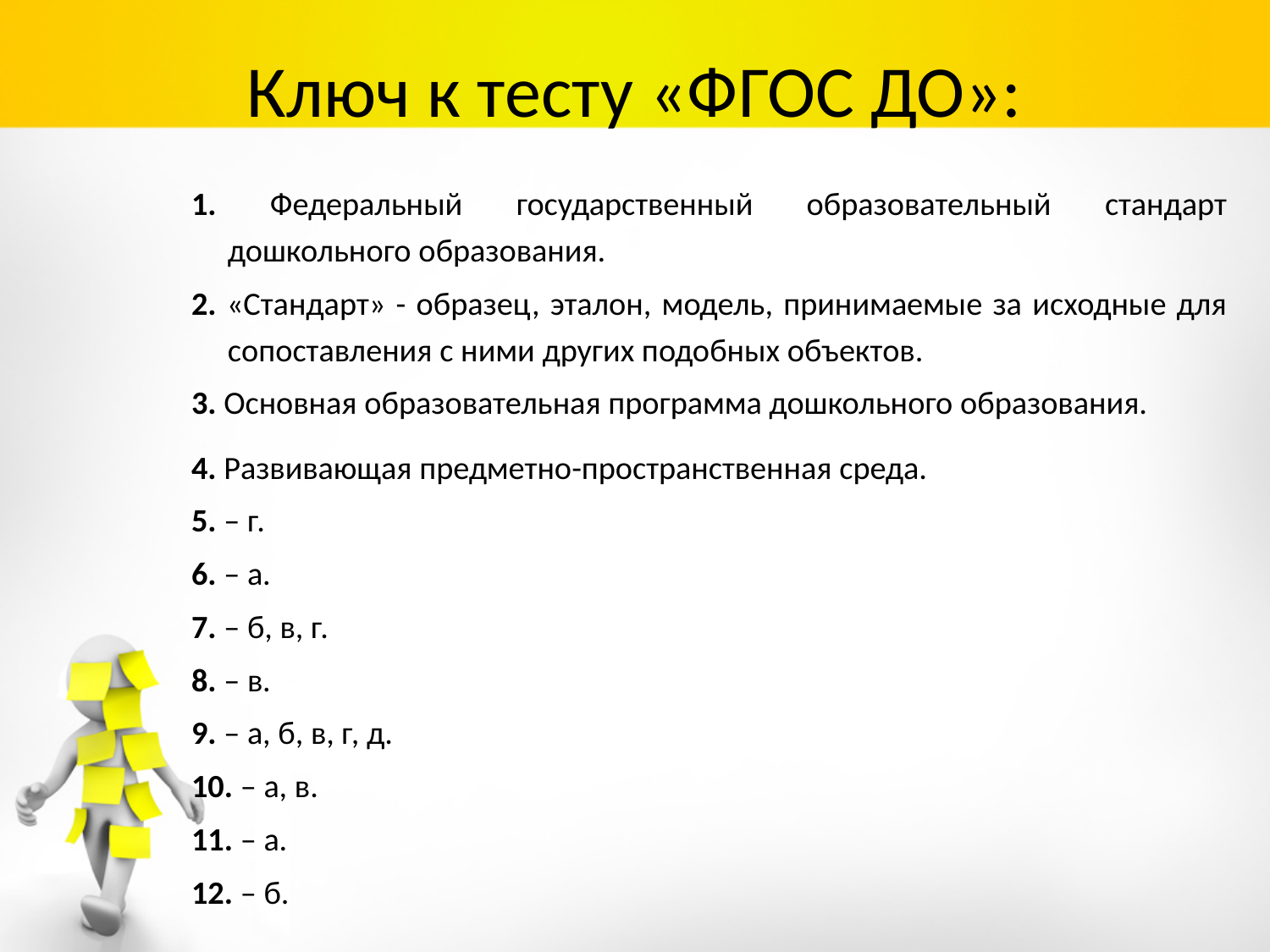

# Ключ к тесту «ФГОС ДО»:
1. Федеральный государственный образовательный стандарт дошкольного образования.
2. «Стандарт» - образец, эталон, модель, принимаемые за исходные для сопоставления с ними других подобных объектов.
3. Основная образовательная программа дошкольного образования.
4. Развивающая предметно-пространственная среда.
5. – г.
6. – а.
7. – б, в, г.
8. – в.
9. – а, б, в, г, д.
10. – а, в.
11. – а.
12. – б.